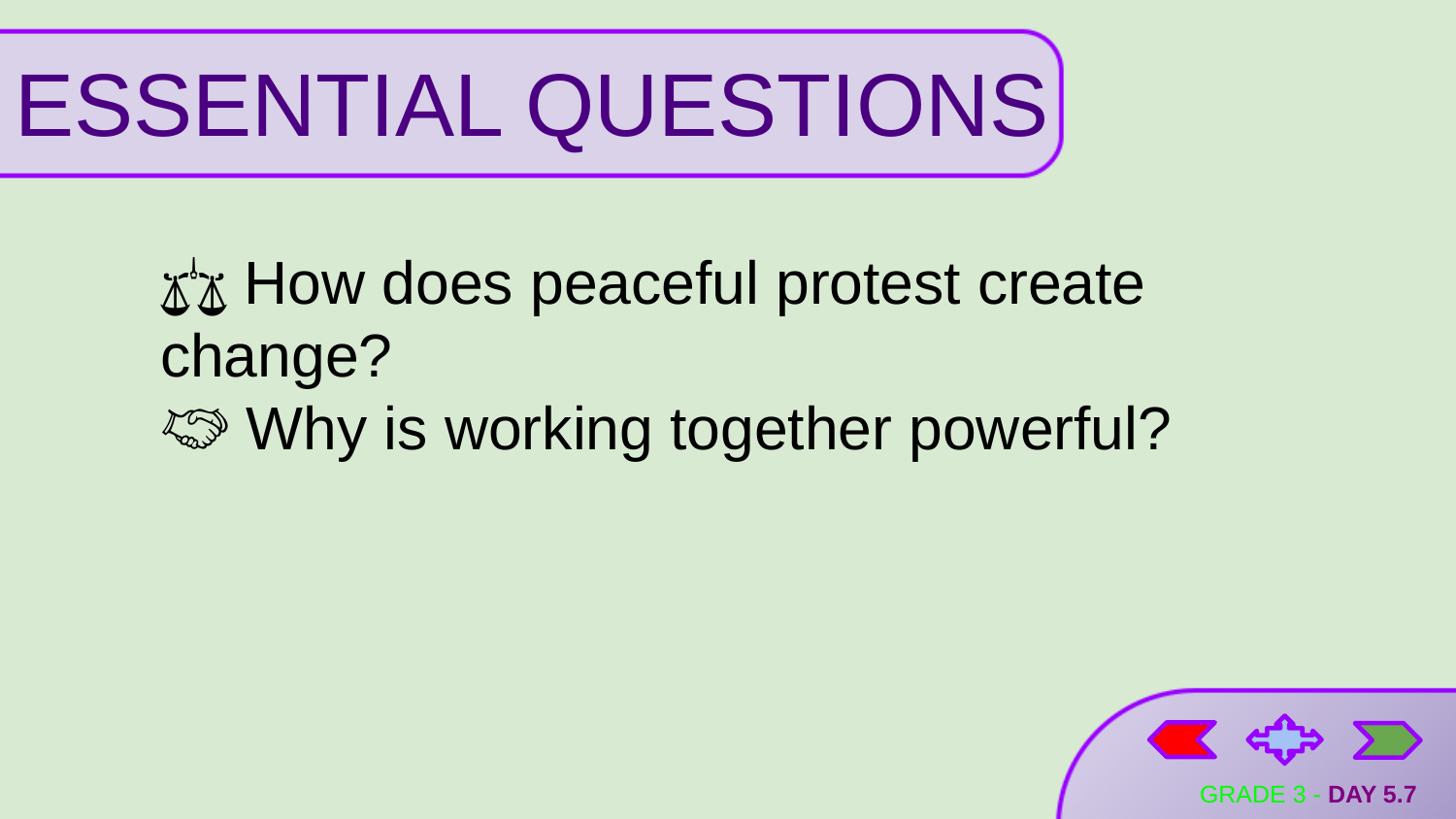

# ESSENTIAL QUESTIONS

⚖️ How does peaceful protest create change?
🤝 Why is working together powerful?

GRADE 3 - DAY 5.7